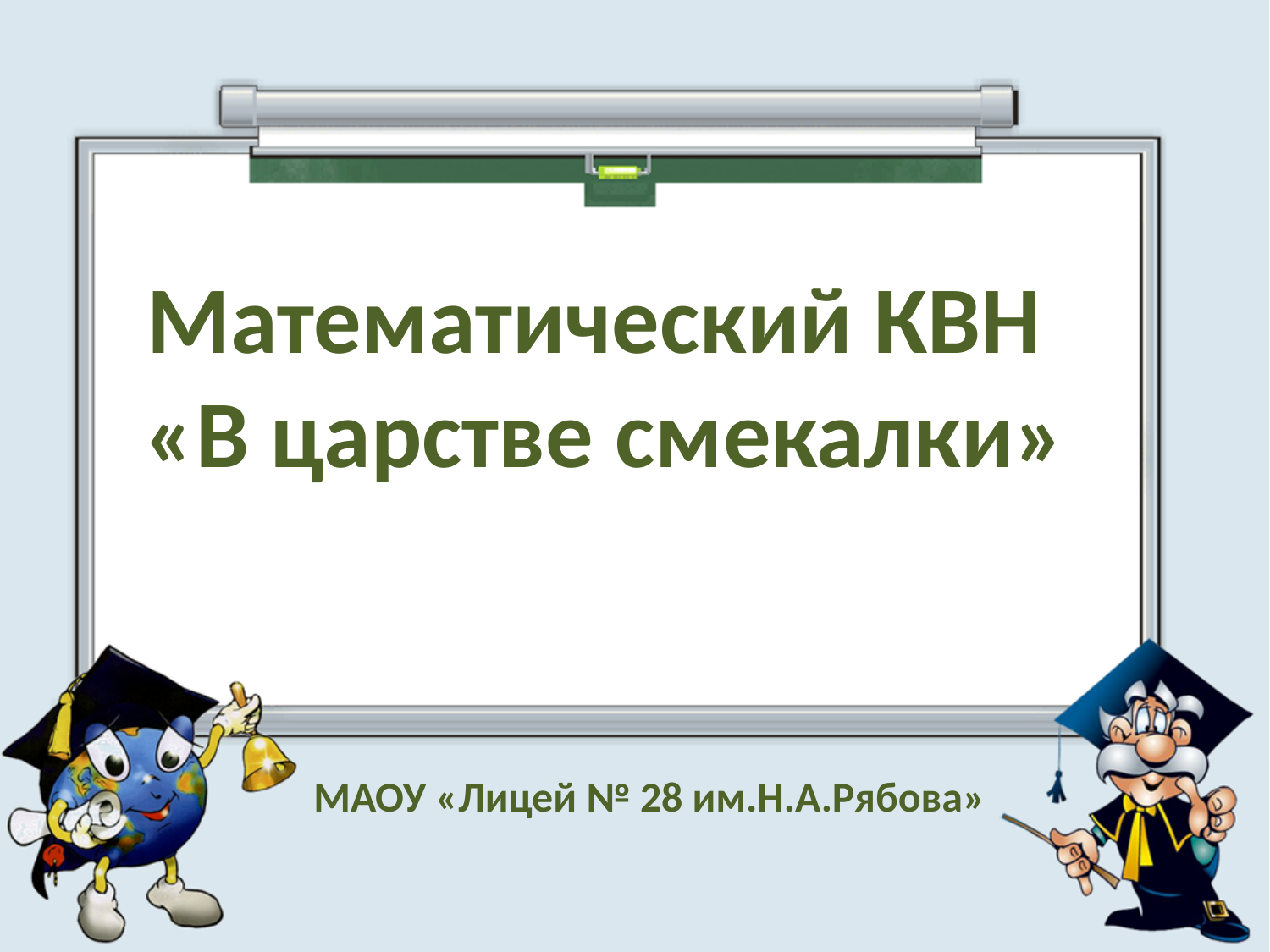

# Математический КВН «В царстве смекалки»
МАОУ «Лицей № 28 им.Н.А.Рябова»